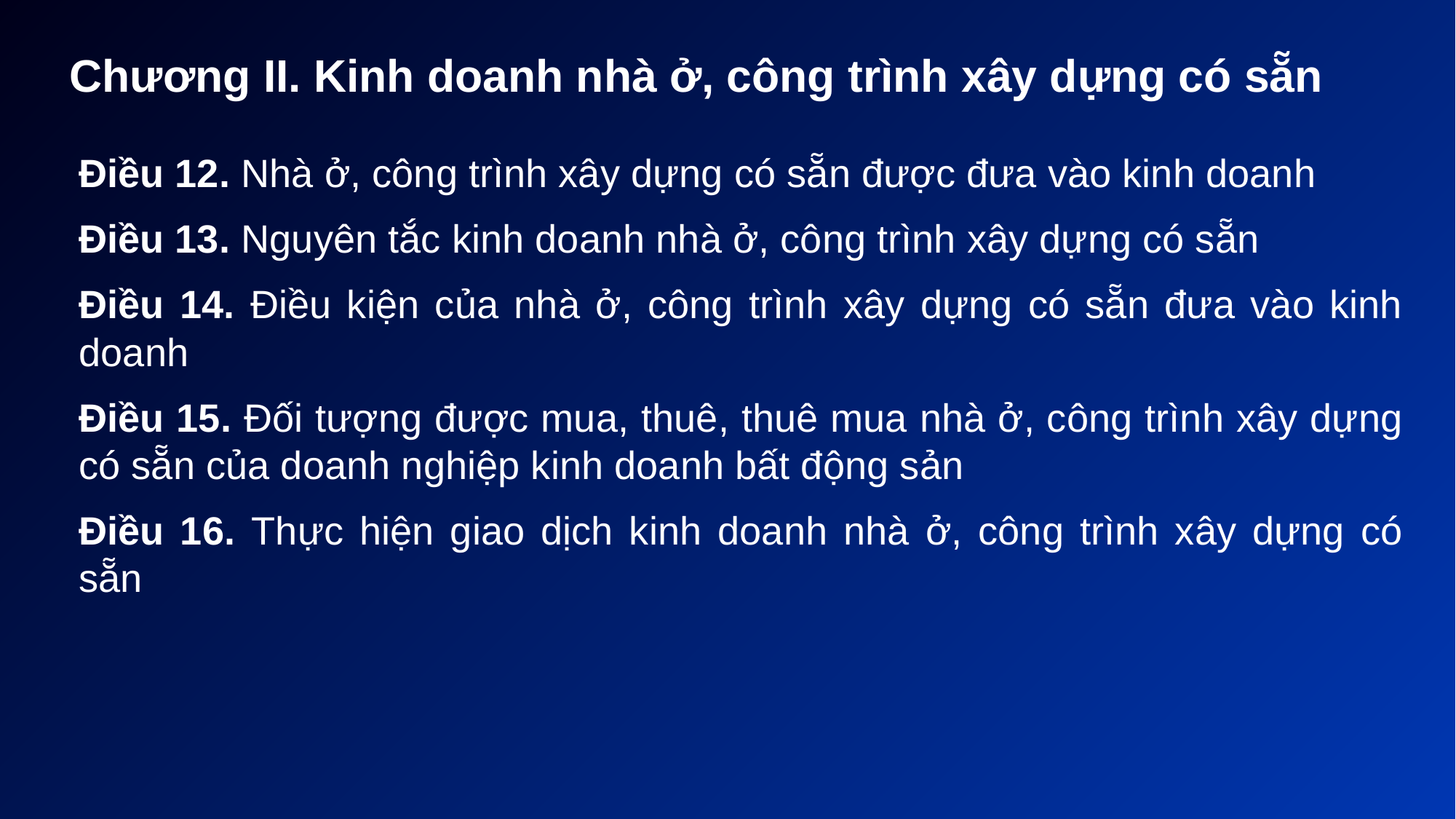

# Chương II. Kinh doanh nhà ở, công trình xây dựng có sẵn
Điều 12. Nhà ở, công trình xây dựng có sẵn được đưa vào kinh doanh
Điều 13. Nguyên tắc kinh doanh nhà ở, công trình xây dựng có sẵn
Điều 14. Điều kiện của nhà ở, công trình xây dựng có sẵn đưa vào kinh doanh
Điều 15. Đối tượng được mua, thuê, thuê mua nhà ở, công trình xây dựng có sẵn của doanh nghiệp kinh doanh bất động sản
Điều 16. Thực hiện giao dịch kinh doanh nhà ở, công trình xây dựng có sẵn